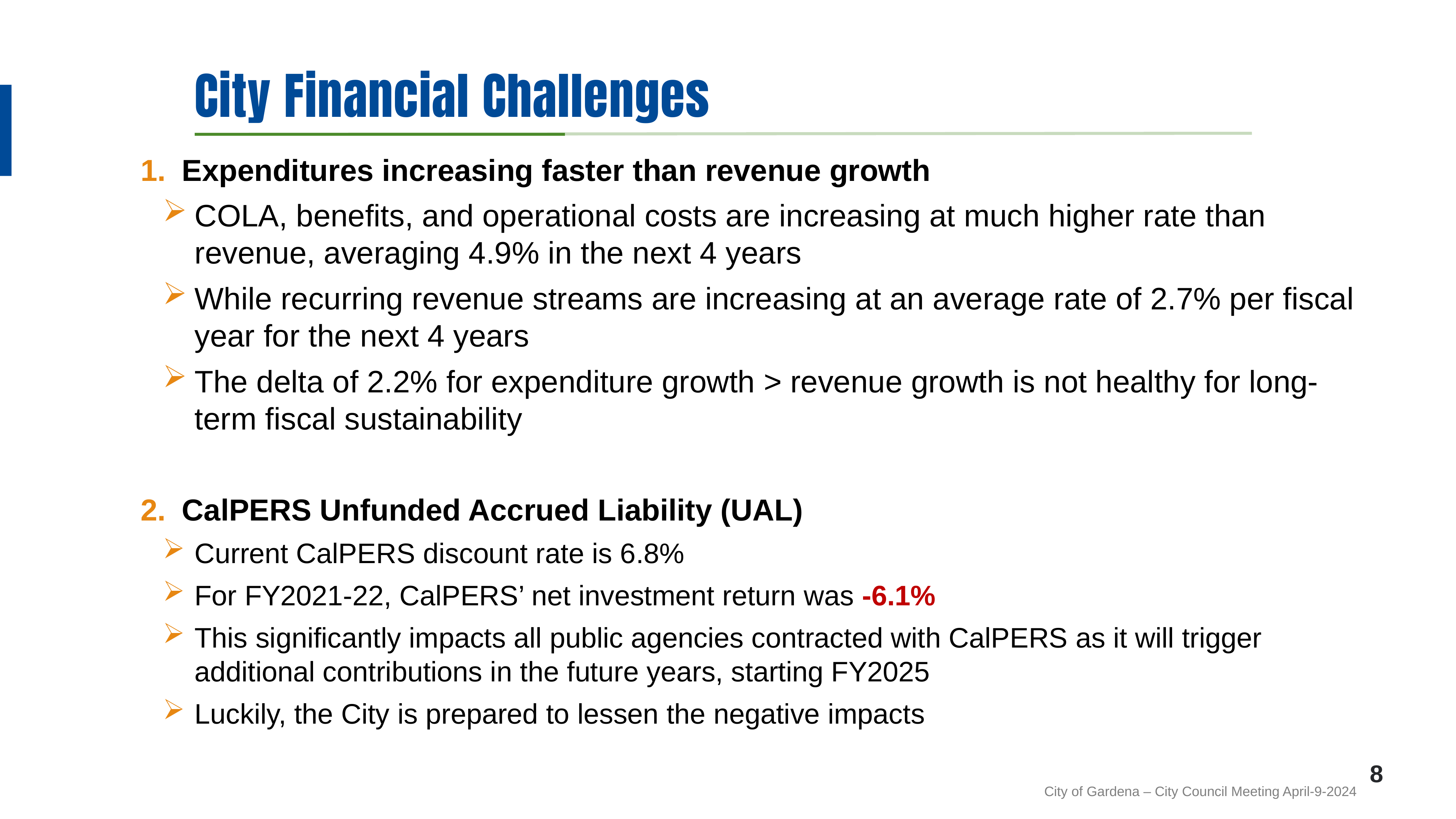

City Financial Challenges

Expenditures increasing faster than revenue growth
COLA, benefits, and operational costs are increasing at much higher rate than revenue, averaging 4.9% in the next 4 years
While recurring revenue streams are increasing at an average rate of 2.7% per fiscal year for the next 4 years
The delta of 2.2% for expenditure growth > revenue growth is not healthy for long-term fiscal sustainability

CalPERS Unfunded Accrued Liability (UAL)
Current CalPERS discount rate is 6.8%
For FY2021-22, CalPERS’ net investment return was -6.1%
This significantly impacts all public agencies contracted with CalPERS as it will trigger additional contributions in the future years, starting FY2025
Luckily, the City is prepared to lessen the negative impacts
8
City of Gardena – City Council Meeting April-9-2024